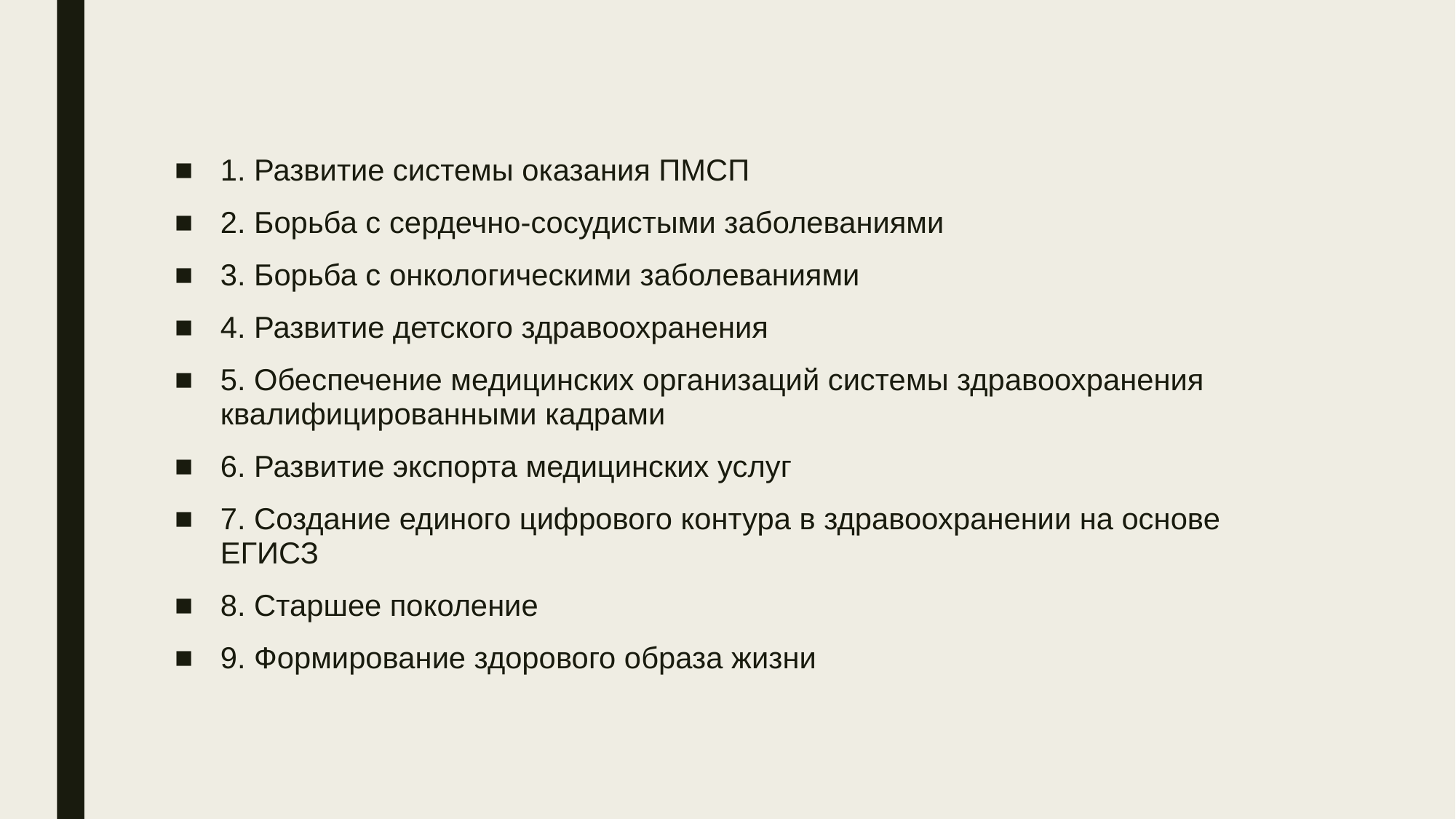

#
1. Развитие системы оказания ПМСП
2. Борьба с сердечно-сосудистыми заболеваниями
3. Борьба с онкологическими заболеваниями
4. Развитие детского здравоохранения
5. Обеспечение медицинских организаций системы здравоохранения квалифицированными кадрами
6. Развитие экспорта медицинских услуг
7. Создание единого цифрового контура в здравоохранении на основе ЕГИСЗ
8. Старшее поколение
9. Формирование здорового образа жизни